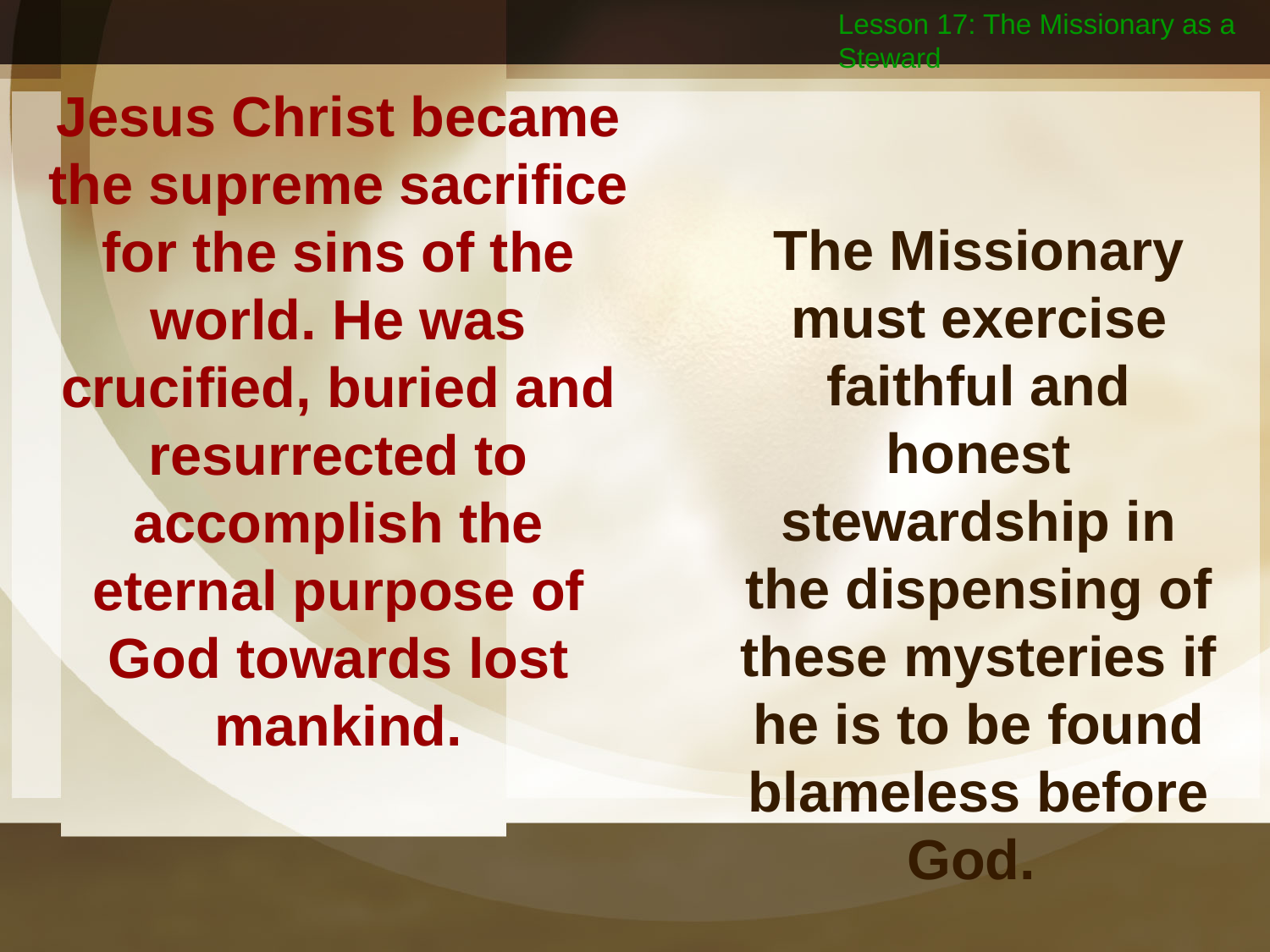

Lesson 17: The Missionary as a Steward
Jesus Christ became the supreme sacrifice for the sins of the world. He was crucified, buried and resurrected to accomplish the eternal purpose of God towards lost mankind.
The Missionary must exercise faithful and honest stewardship in the dispensing of these mysteries if he is to be found blameless before God.